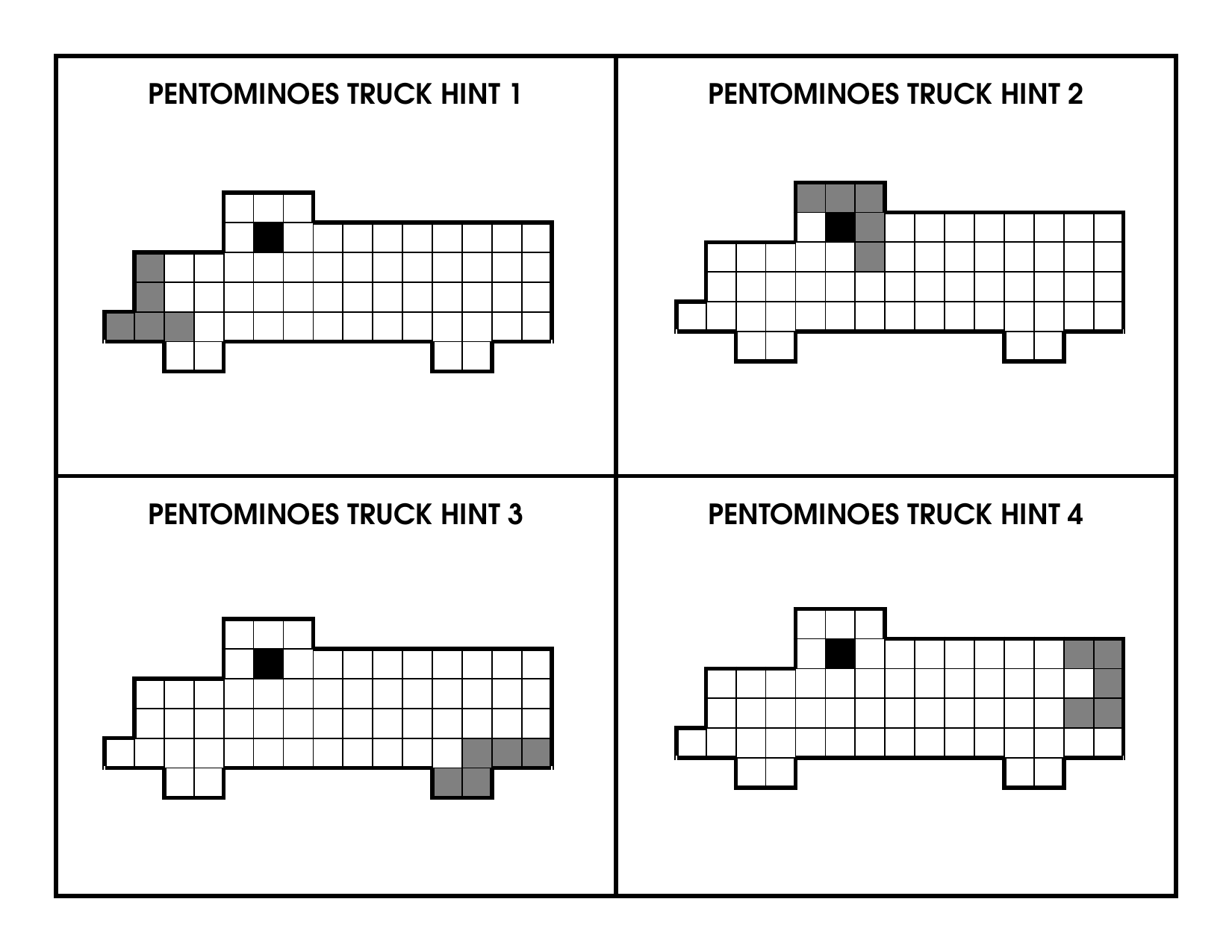

| PENTOMINOES TRUCK HINT 1 | PENTOMINOES TRUCK HINT 2 |
| --- | --- |
| PENTOMINOES TRUCK HINT 3 | PENTOMINOES TRUCK HINT 4 |
|  |  |  |  |  |  |  |  |  |  |  |  |  |  |  |
| --- | --- | --- | --- | --- | --- | --- | --- | --- | --- | --- | --- | --- | --- | --- |
|  |  |  |  |  |  |  |  |  |  |  |  |  |  |  |
|  |  |  |  |  |  |  |  |  |  |  |  |  |  |  |
|  |  |  |  |  |  |  |  |  |  |  |  |  |  |  |
|  |  |  |  |  |  |  |  |  |  |  |  |  |  |  |
|  |  |  |  |  |  |  |  |  |  |  |  |  |  |  |
|  |  |  |  |  |  |  |  |  |  |  |  |  |  |  |
| --- | --- | --- | --- | --- | --- | --- | --- | --- | --- | --- | --- | --- | --- | --- |
|  |  |  |  |  |  |  |  |  |  |  |  |  |  |  |
|  |  |  |  |  |  |  |  |  |  |  |  |  |  |  |
|  |  |  |  |  |  |  |  |  |  |  |  |  |  |  |
|  |  |  |  |  |  |  |  |  |  |  |  |  |  |  |
|  |  |  |  |  |  |  |  |  |  |  |  |  |  |  |
|  |  |  |  |  |  |  |  |  |  |  |  |  |  |  |
| --- | --- | --- | --- | --- | --- | --- | --- | --- | --- | --- | --- | --- | --- | --- |
|  |  |  |  |  |  |  |  |  |  |  |  |  |  |  |
|  |  |  |  |  |  |  |  |  |  |  |  |  |  |  |
|  |  |  |  |  |  |  |  |  |  |  |  |  |  |  |
|  |  |  |  |  |  |  |  |  |  |  |  |  |  |  |
|  |  |  |  |  |  |  |  |  |  |  |  |  |  |  |
|  |  |  |  |  |  |  |  |  |  |  |  |  |  |  |
| --- | --- | --- | --- | --- | --- | --- | --- | --- | --- | --- | --- | --- | --- | --- |
|  |  |  |  |  |  |  |  |  |  |  |  |  |  |  |
|  |  |  |  |  |  |  |  |  |  |  |  |  |  |  |
|  |  |  |  |  |  |  |  |  |  |  |  |  |  |  |
|  |  |  |  |  |  |  |  |  |  |  |  |  |  |  |
|  |  |  |  |  |  |  |  |  |  |  |  |  |  |  |